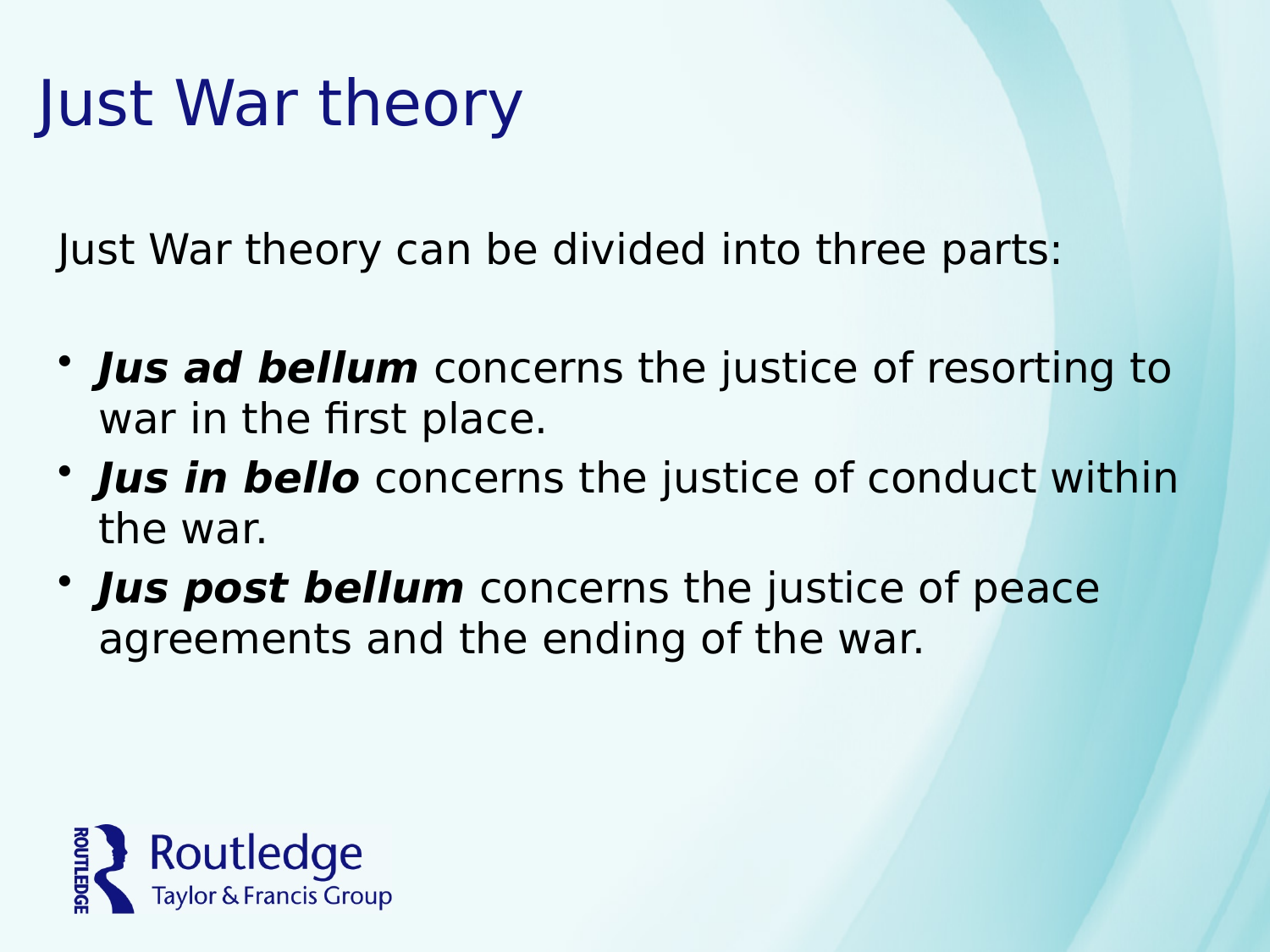

# Just War theory
Just War theory can be divided into three parts:

Jus ad bellum concerns the justice of resorting to war in the first place.
Jus in bello concerns the justice of conduct within the war.
Jus post bellum concerns the justice of peace agreements and the ending of the war.